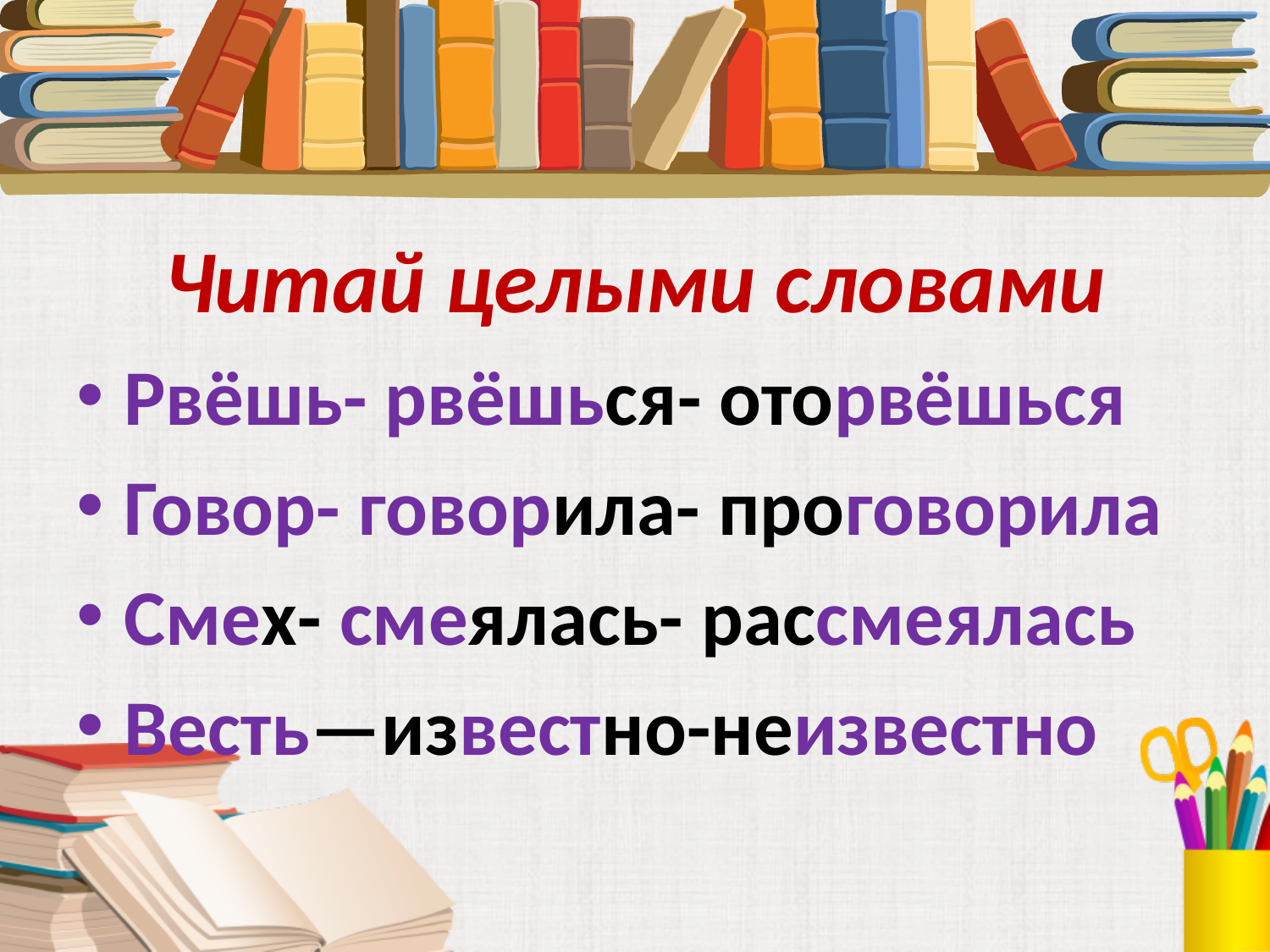

#
Читай целыми словами
Рвёшь- рвёшься- оторвёшься
Говор- говорила- проговорила
Смех- смеялась- рассмеялась
Весть—известно-неизвестно